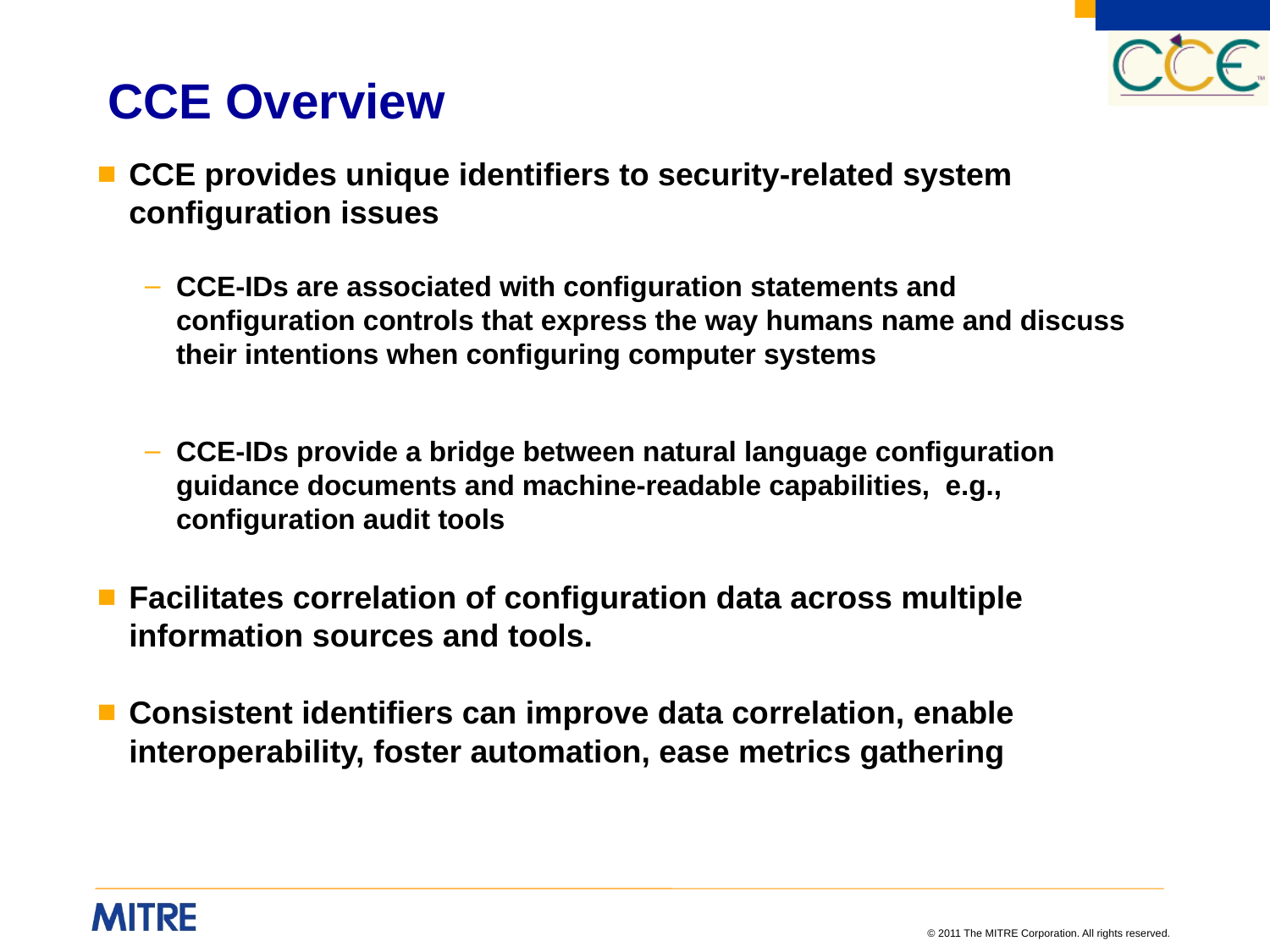

# CCE Overview
CCE provides unique identifiers to security-related system configuration issues

CCE-IDs are associated with configuration statements and configuration controls that express the way humans name and discuss their intentions when configuring computer systems

CCE-IDs provide a bridge between natural language configuration guidance documents and machine-readable capabilities,  e.g., configuration audit tools

Facilitates correlation of configuration data across multiple information sources and tools.

Consistent identifiers can improve data correlation, enable interoperability, foster automation, ease metrics gathering